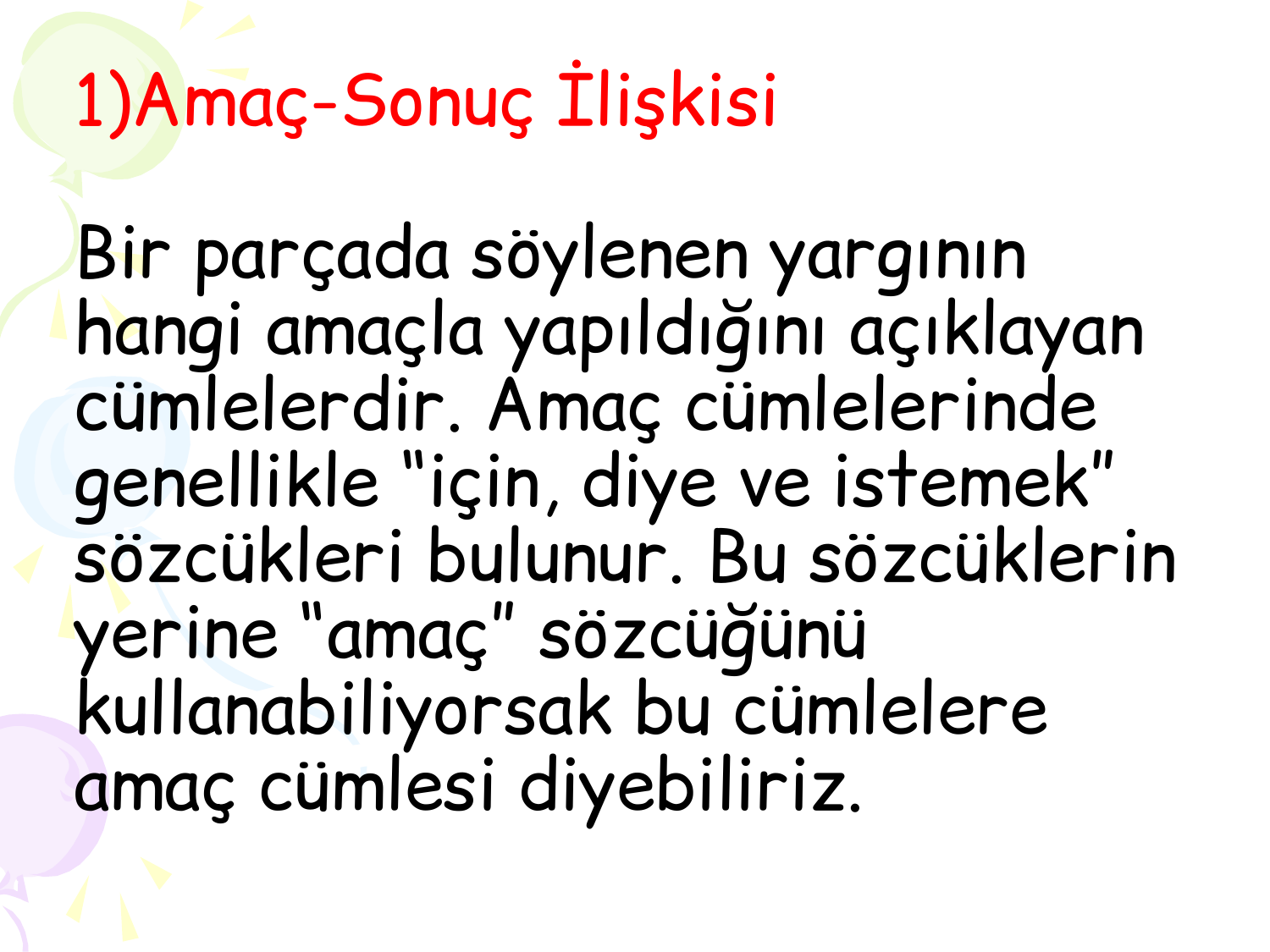

# 1)Amaç-Sonuç İlişkisi Bir parçada söylenen yargının  hangi amaçla yapıldığını açıklayan cümlelerdir. Amaç cümlelerinde genellikle “için, diye ve istemek” sözcükleri bulunur. Bu sözcüklerin yerine “amaç” sözcüğünü kullanabiliyorsak bu cümlelere amaç cümlesi diyebiliriz.